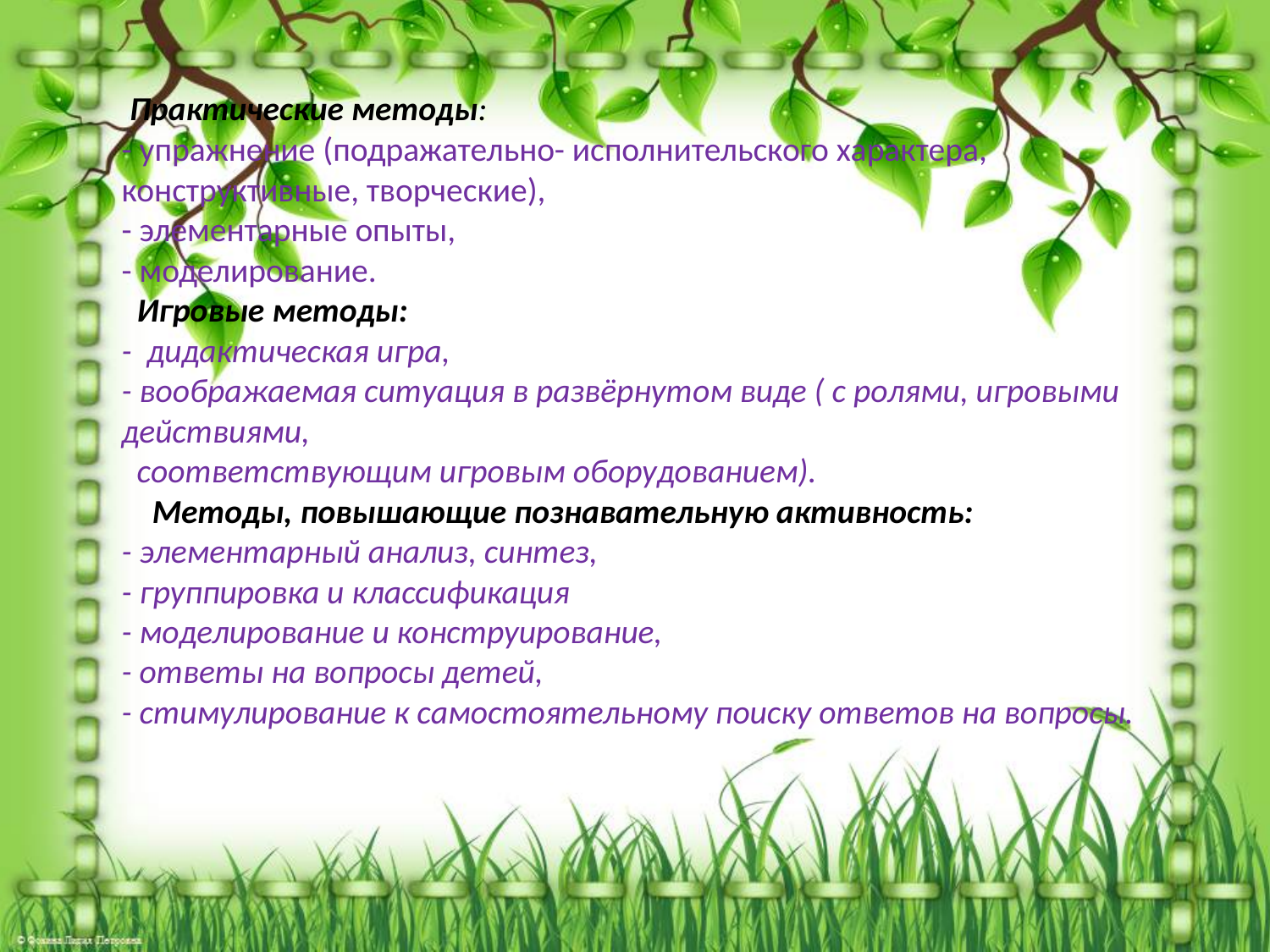

Практические методы:
- упражнение (подражательно- исполнительского характера, конструктивные, творческие),
- элементарные опыты,
- моделирование.
  Игровые методы:
-  дидактическая игра,
- воображаемая ситуация в развёрнутом виде ( с ролями, игровыми действиями,
  соответствующим игровым оборудованием).
    Методы, повышающие познавательную активность:
- элементарный анализ, синтез,
- группировка и классификация
- моделирование и конструирование,
- ответы на вопросы детей,
- стимулирование к самостоятельному поиску ответов на вопросы.